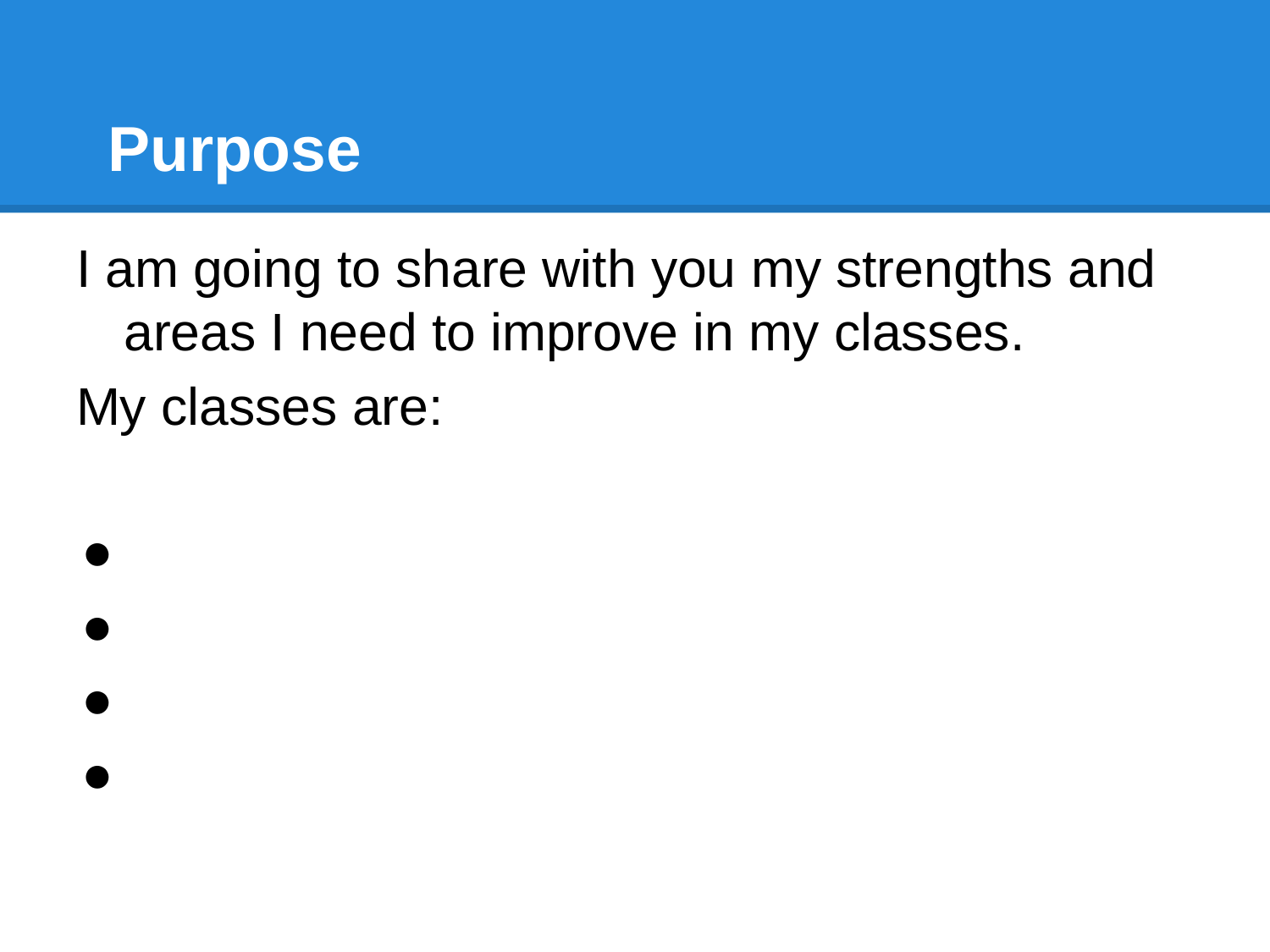

# Purpose
I am going to share with you my strengths and areas I need to improve in my classes.
My classes are: